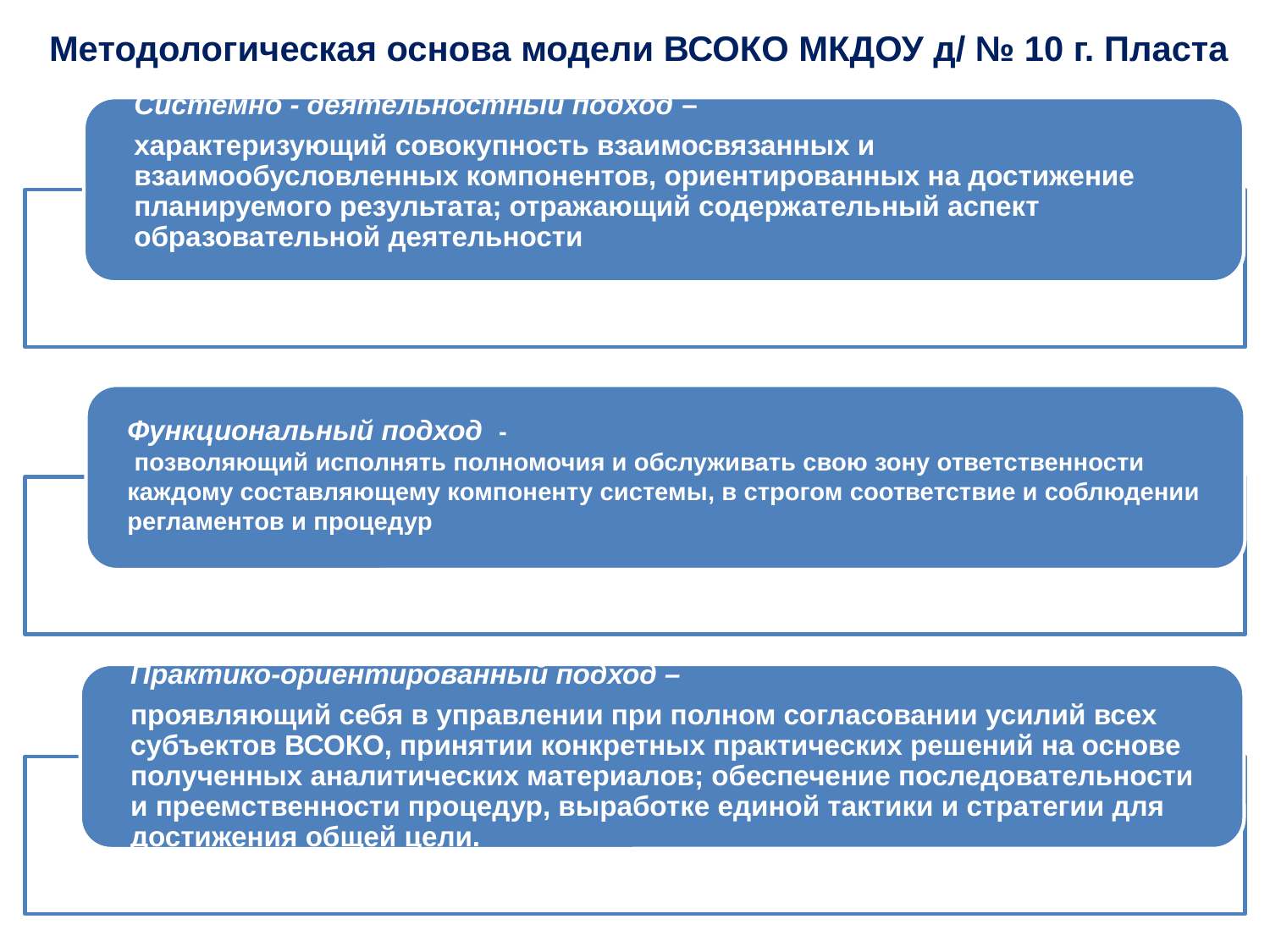

Методологическая основа модели ВСОКО МКДОУ д/ № 10 г. Пласта
Системно - деятельностный подход –
характеризующий совокупность взаимосвязанных и взаимообусловленных компонентов, ориентированных на достижение планируемого результата; отражающий содержательный аспект образовательной деятельности

Практико-ориентированный подход –
проявляющий себя в управлении при полном согласовании усилий всех субъектов ВСОКО, принятии конкретных практических решений на основе полученных аналитических материалов; обеспечение последовательности и преемственности процедур, выработке единой тактики и стратегии для достижения общей цели.
Функциональный подход  -
 позволяющий исполнять полномочия и обслуживать свою зону ответственности каждому составляющему компоненту системы, в строгом соответствие и соблюдении регламентов и процедур